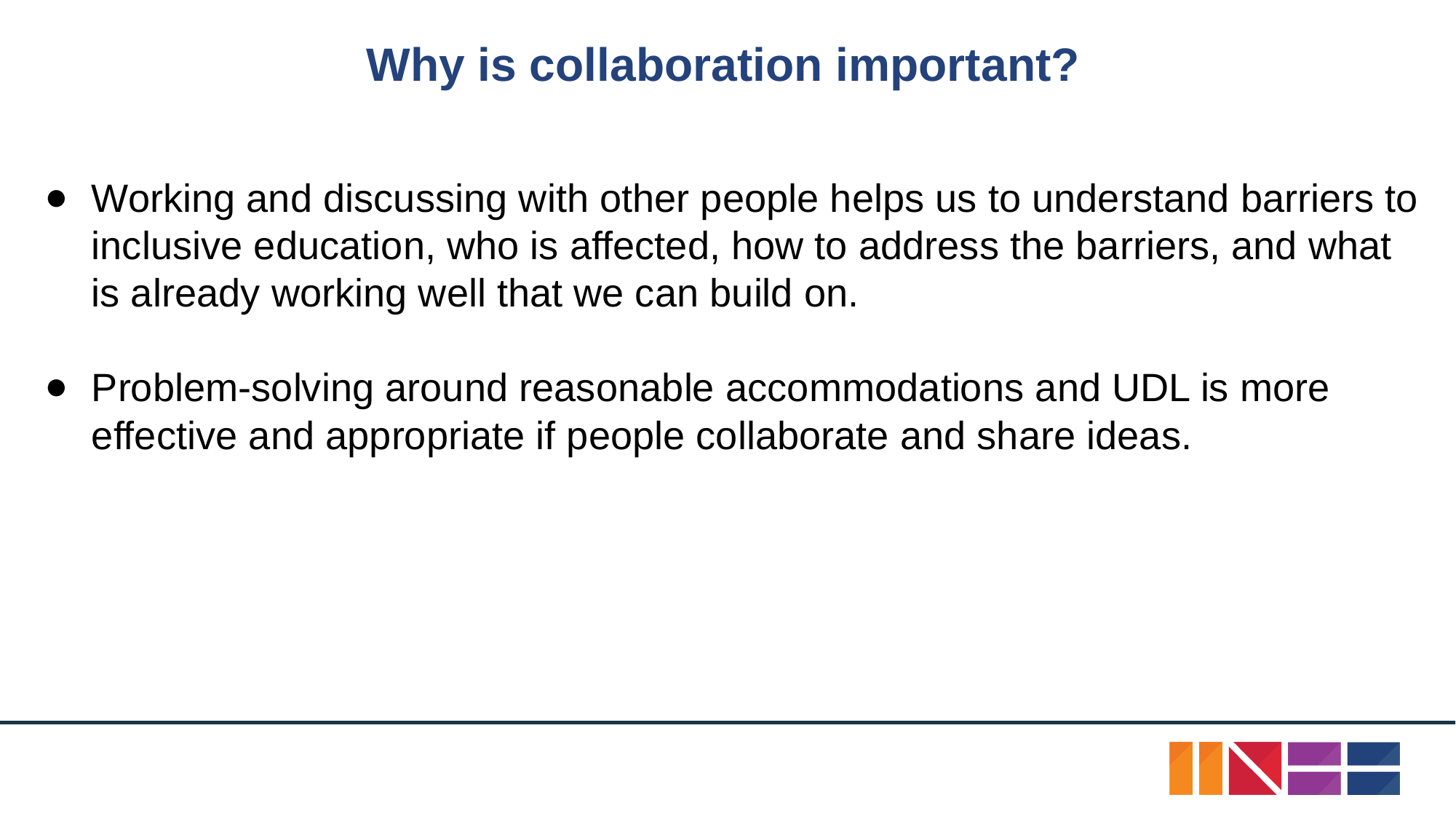

# Why is collaboration important?
Working and discussing with other people helps us to understand barriers to inclusive education, who is affected, how to address the barriers, and what is already working well that we can build on.

Problem-solving around reasonable accommodations and UDL is more effective and appropriate if people collaborate and share ideas.